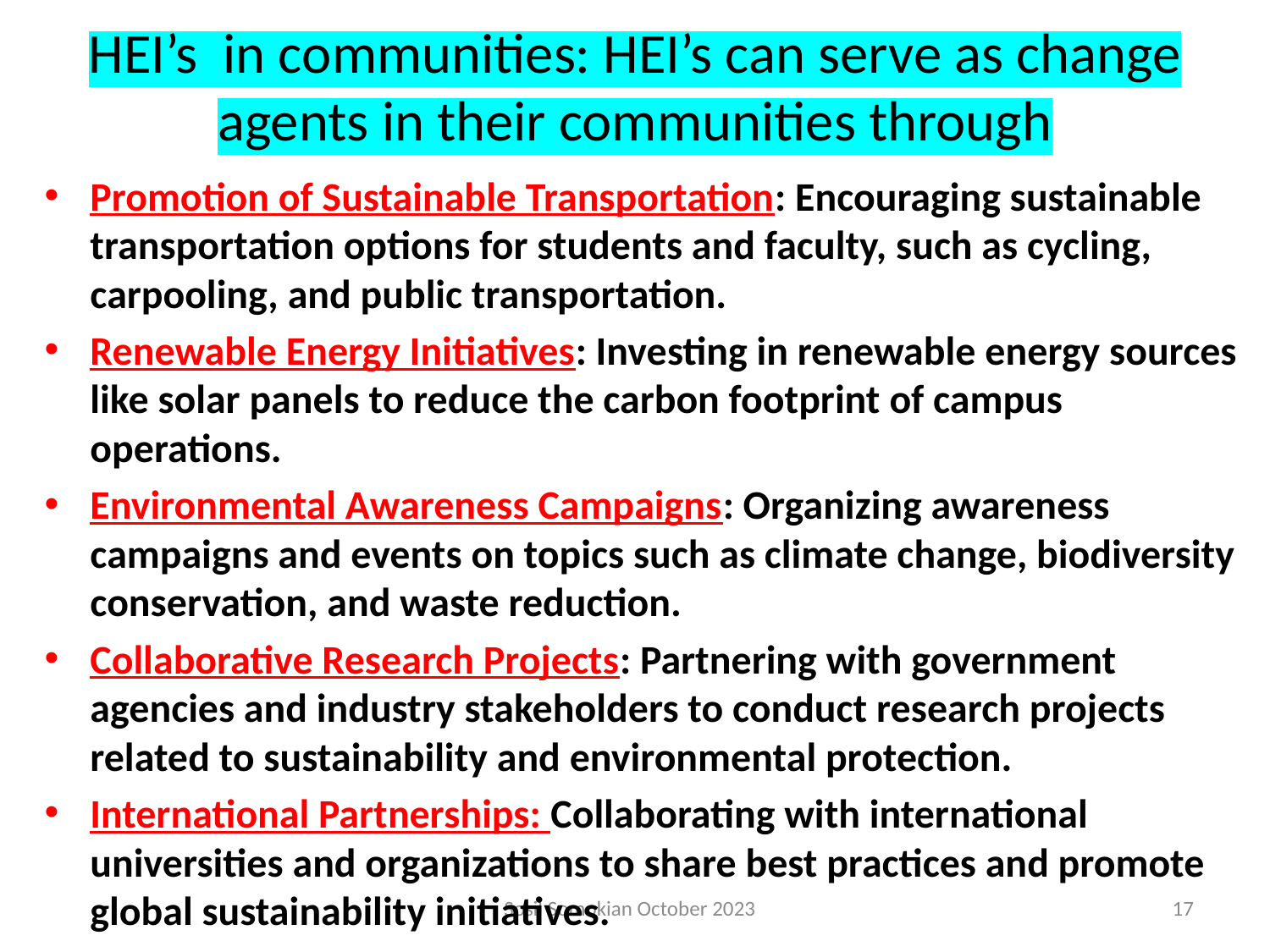

# HEI’s  in communities: HEI’s can serve as change agents in their communities through
Promotion of Sustainable Transportation: Encouraging sustainable transportation options for students and faculty, such as cycling, carpooling, and public transportation.
Renewable Energy Initiatives: Investing in renewable energy sources like solar panels to reduce the carbon footprint of campus operations.
Environmental Awareness Campaigns: Organizing awareness campaigns and events on topics such as climate change, biodiversity conservation, and waste reduction.
Collaborative Research Projects: Partnering with government agencies and industry stakeholders to conduct research projects related to sustainability and environmental protection.
International Partnerships: Collaborating with international universities and organizations to share best practices and promote global sustainability initiatives.

Sosil Somokian October 2023
17